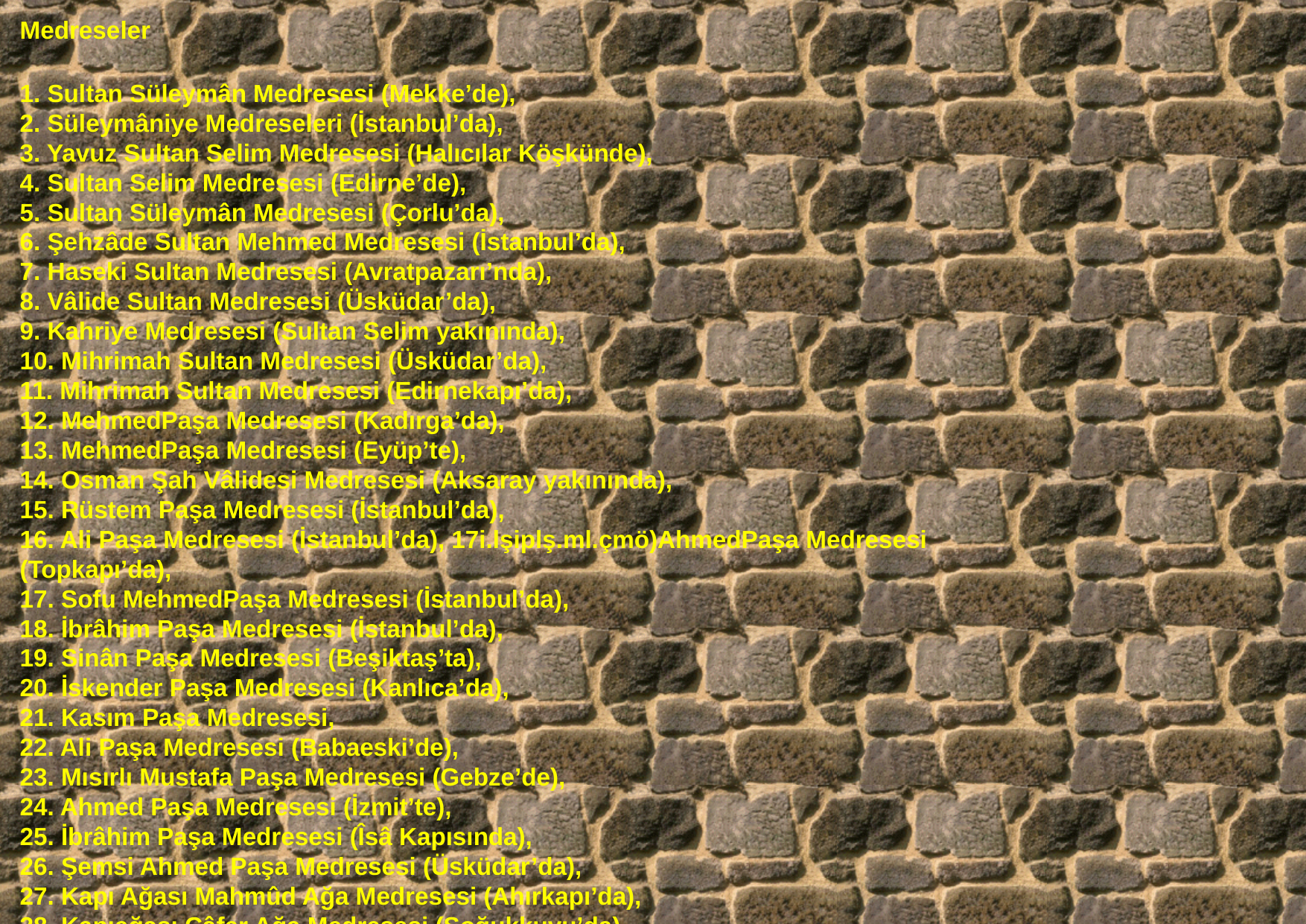

Medreseler
1. Sultan Süleymân Medresesi (Mekke’de), 
2. Süleymâniye Medreseleri (İstanbul’da), 
3. Yavuz Sultan Selim Medresesi (Halıcılar Köşkünde), 
4. Sultan Selim Medresesi (Edirne’de), 
5. Sultan Süleymân Medresesi (Çorlu’da), 
6. Şehzâde Sultan Mehmed Medresesi (İstanbul’da), 
7. Haseki Sultan Medresesi (Avratpazarı’nda), 
8. Vâlide Sultan Medresesi (Üsküdar’da), 
9. Kahriye Medresesi (Sultan Selim yakınında), 
10. Mihrimah Sultan Medresesi (Üsküdar’da), 
11. Mihrimah Sultan Medresesi (Edirnekapı’da), 
12. MehmedPaşa Medresesi (Kadırga’da), 
13. MehmedPaşa Medresesi (Eyüp’te), 
14. Osman Şah Vâlidesi Medresesi (Aksaray yakınında), 
15. Rüstem Paşa Medresesi (İstanbul’da), 
16. Ali Paşa Medresesi (İstanbul’da), 17i.lşiplş.ml.çmö)AhmedPaşa Medresesi (Topkapı’da), 
17. Sofu MehmedPaşa Medresesi (İstanbul’da), 
18. İbrâhim Paşa Medresesi (İstanbul’da), 
19. Sinân Paşa Medresesi (Beşiktaş’ta), 
20. İskender Paşa Medresesi (Kanlıca’da), 
21. Kasım Paşa Medresesi, 
22. Ali Paşa Medresesi (Babaeski’de), 
23. Mısırlı Mustafa Paşa Medresesi (Gebze’de), 
24. Ahmed Paşa Medresesi (İzmit’te), 
25. İbrâhim Paşa Medresesi (Îsâ Kapısında), 
26. Şemsi Ahmed Paşa Medresesi (Üsküdar’da), 
27. Kapı Ağası Mahmûd Ağa Medresesi (Ahırkapı’da), 
28. Kapıağası Câfer Ağa Medresesi (Soğukkuyu’da), 
29. Ahmed Ağa Medresesi (Çapa’da),